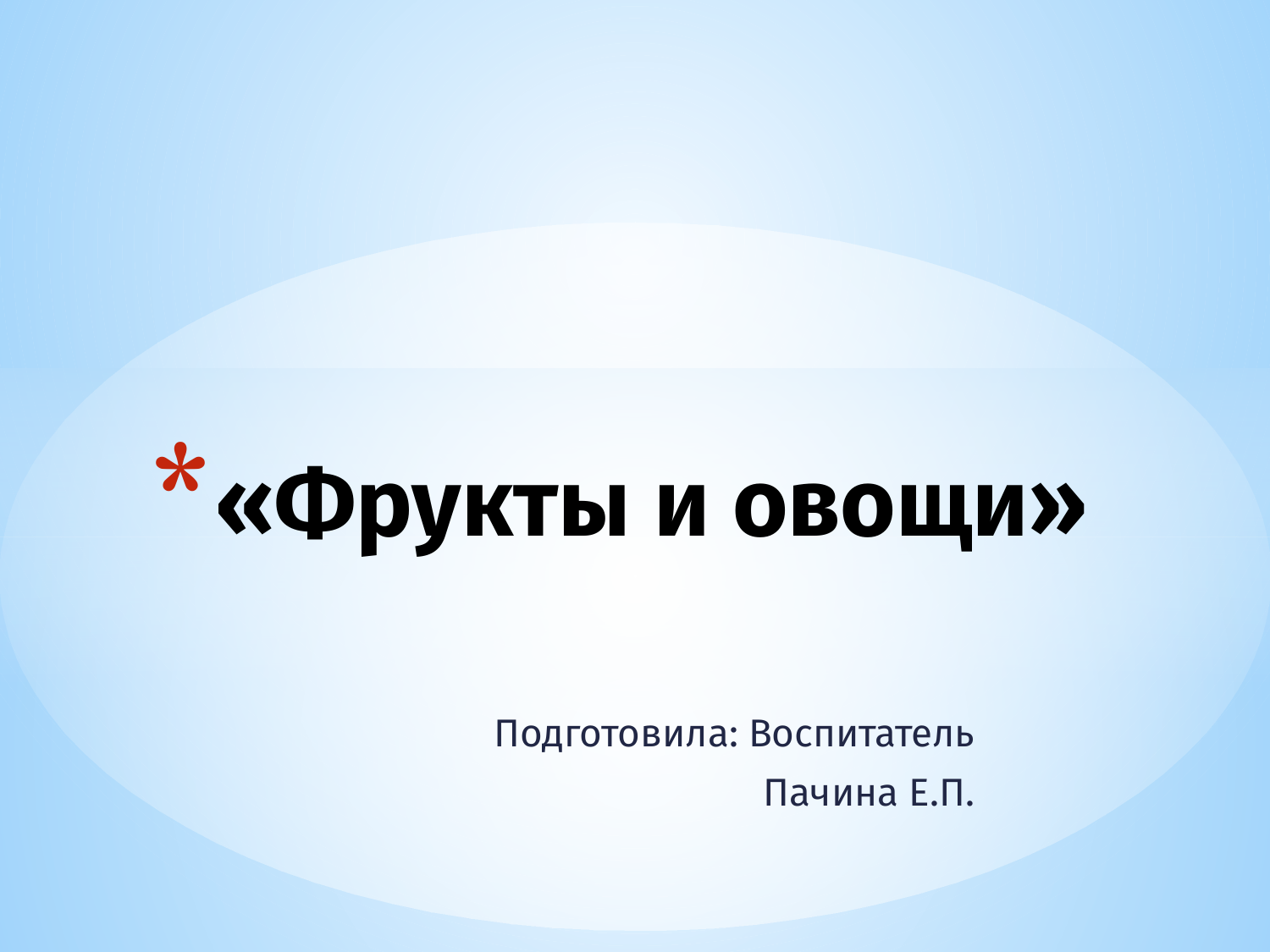

# «Фрукты и овощи»
Подготовила: Воспитатель
Пачина Е.П.